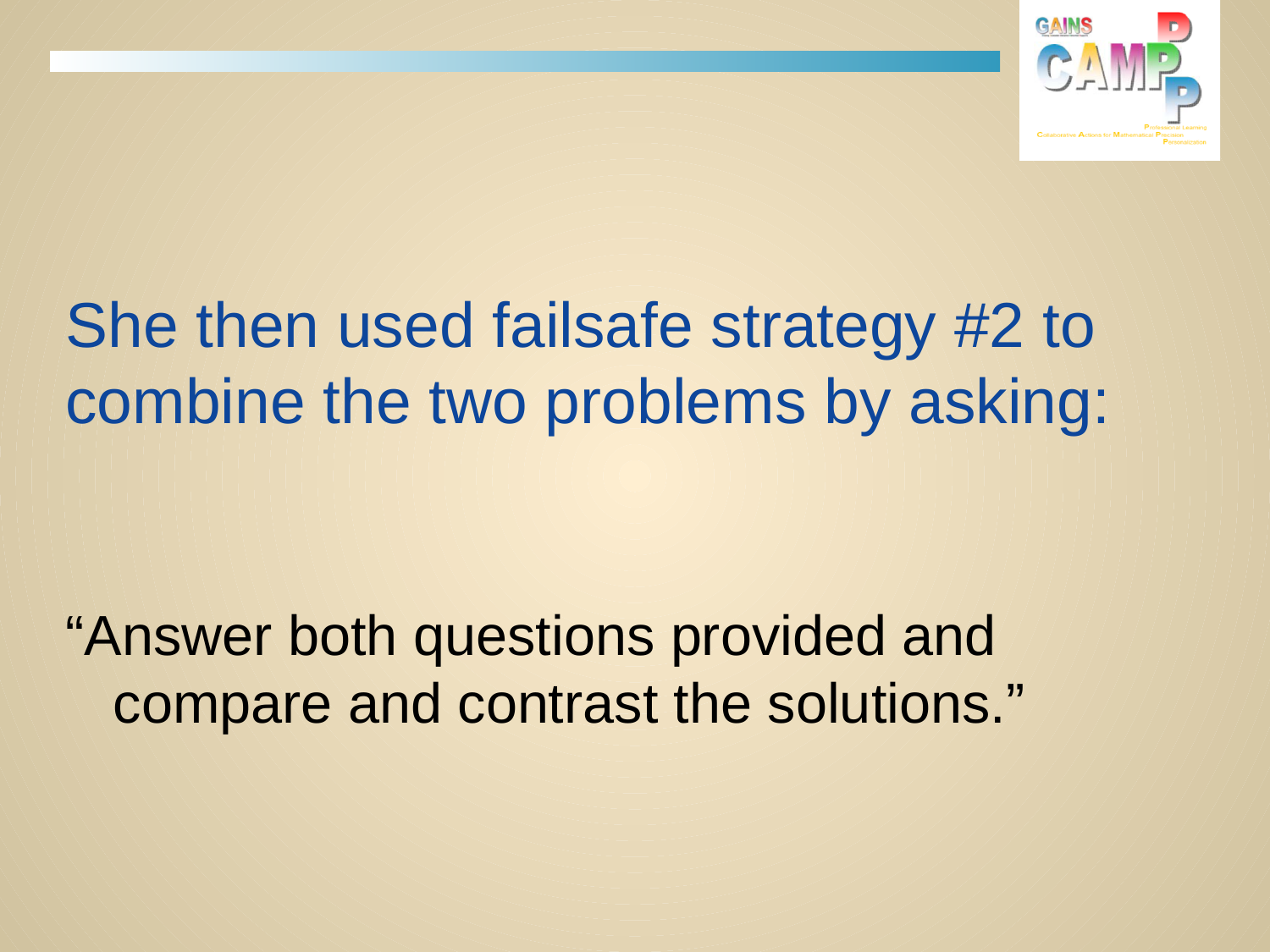

# She then used failsafe strategy #2 to combine the two problems by asking:
“Answer both questions provided and compare and contrast the solutions.”